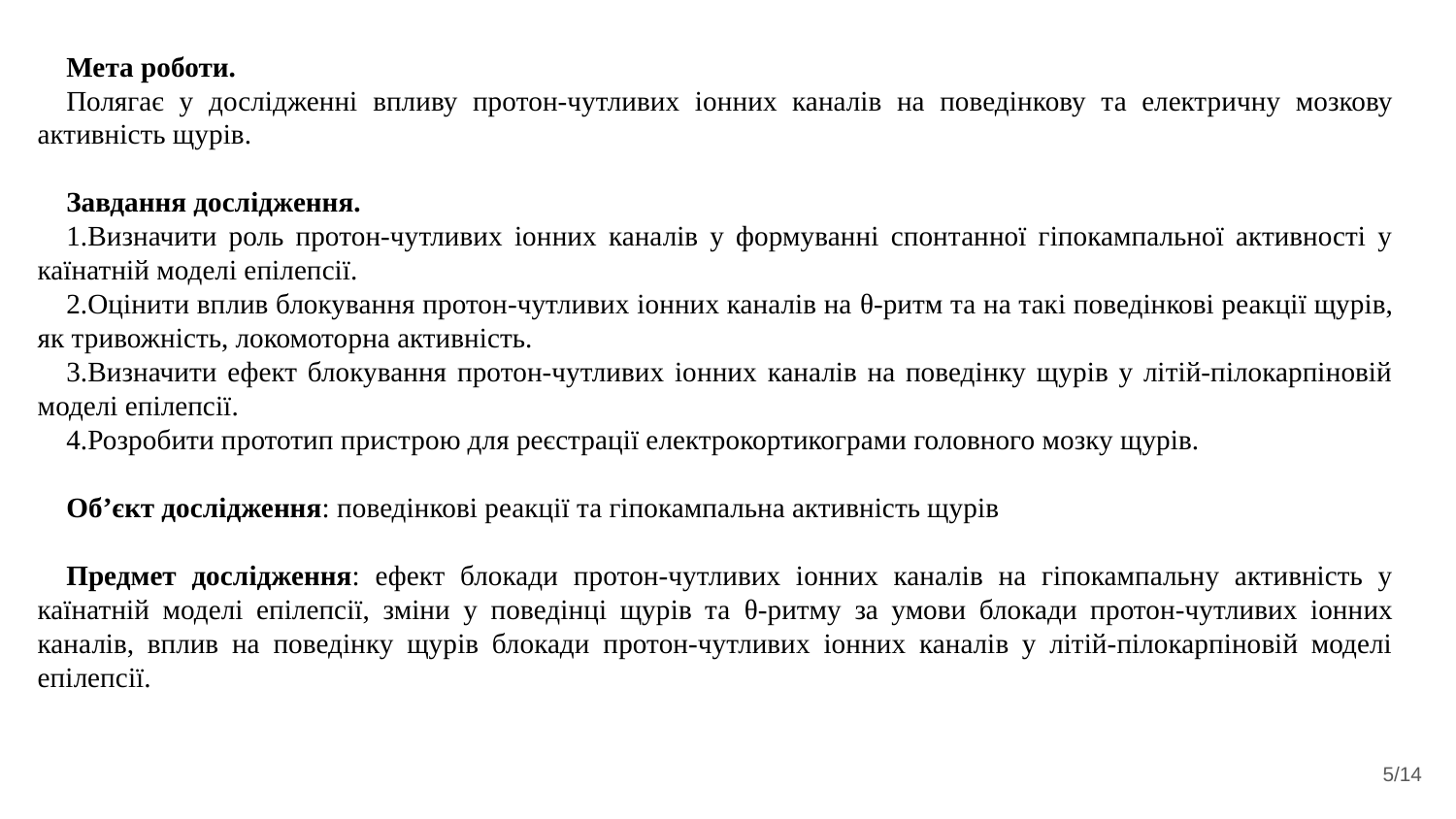

Мета роботи.
Полягає у дослідженні впливу протон-чутливих іонних каналів на поведінкову та електричну мозкову активність щурів.

Завдання дослідження.
Визначити роль протон-чутливих іонних каналів у формуванні спонтанної гіпокампальної активності у каїнатній моделі епілепсії.
Оцінити вплив блокування протон-чутливих іонних каналів на θ-ритм та на такі поведінкові реакції щурів, як тривожність, локомоторна активність.
Визначити ефект блокування протон-чутливих іонних каналів на поведінку щурів у літій-пілокарпіновій моделі епілепсії.
Розробити прототип пристрою для реєстрації електрокортикограми головного мозку щурів.

Об’єкт дослідження: поведінкові реакції та гіпокампальна активність щурів

Предмет дослідження: ефект блокади протон-чутливих іонних каналів на гіпокампальну активність у каїнатній моделі епілепсії, зміни у поведінці щурів та θ-ритму за умови блокади протон-чутливих іонних каналів, вплив на поведінку щурів блокади протон-чутливих іонних каналів у літій-пілокарпіновій моделі епілепсії.

5/14